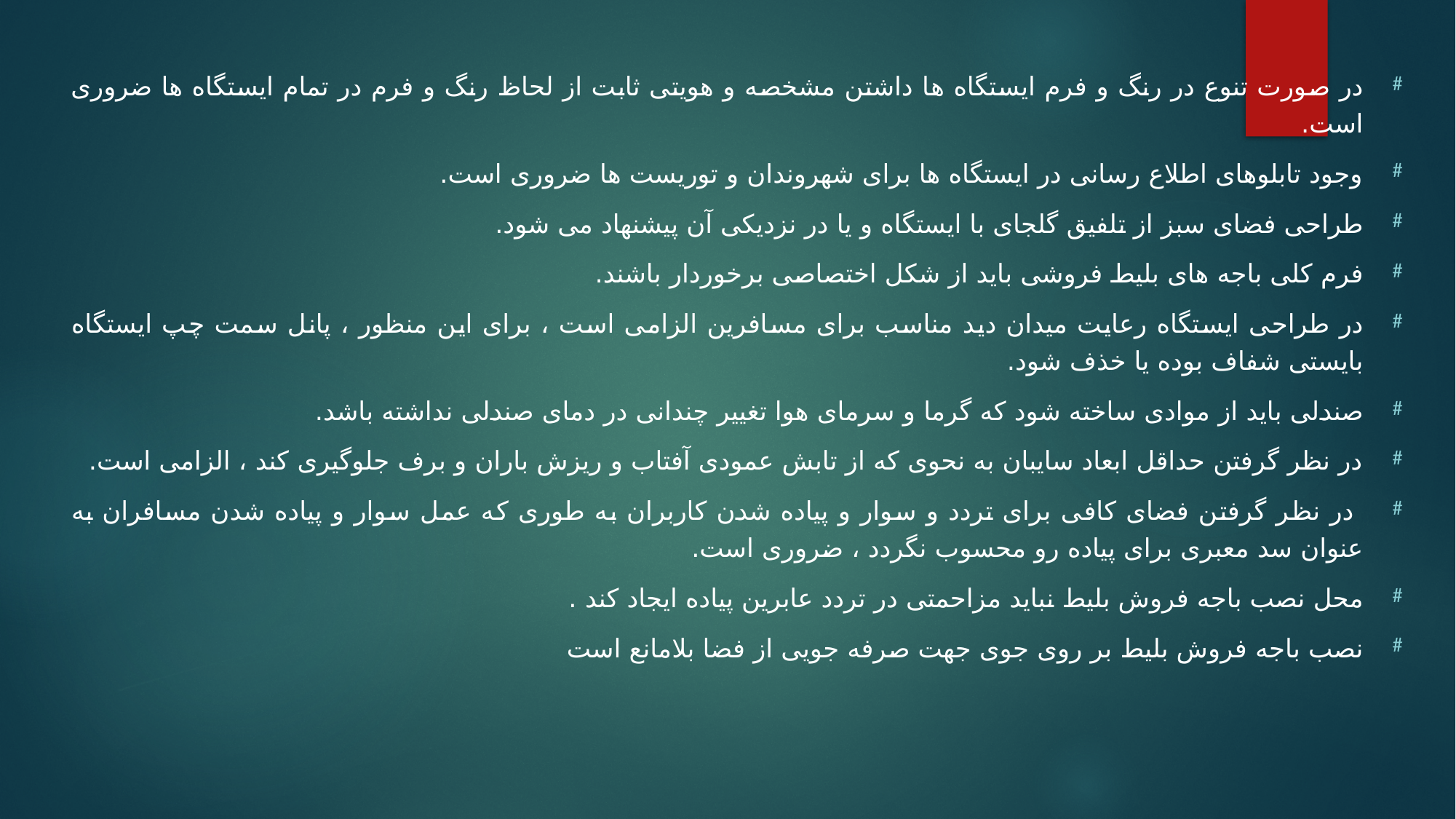

در صورت تنوع در رنگ و فرم ایستگاه ها داشتن مشخصه و هویتی ثابت از لحاظ رنگ و فرم در تمام ایستگاه ها ضروری است.
وجود تابلوهای اطلاع رسانی در ایستگاه ها برای شهروندان و توریست ها ضروری است.
طراحی فضای سبز از تلفیق گلجای با ایستگاه و یا در نزدیکی آن پیشنهاد می شود.
فرم کلی باجه های بلیط فروشی باید از شکل اختصاصی برخوردار باشند.
در طراحی ایستگاه رعایت میدان دید مناسب برای مسافرین الزامی است ، برای این منظور ، پانل سمت چپ ایستگاه بایستی شفاف بوده یا خذف شود.
صندلی باید از موادی ساخته شود که گرما و سرمای هوا تغییر چندانی در دمای صندلی نداشته باشد.
در نظر گرفتن حداقل ابعاد سایبان به نحوی که از تابش عمودی آفتاب و ریزش باران و برف جلوگیری کند ، الزامی است.
 در نظر گرفتن فضای کافی برای تردد و سوار و پیاده شدن کاربران به طوری که عمل سوار و پیاده شدن مسافران به عنوان سد معبری برای پیاده رو محسوب نگردد ، ضروری است.
محل نصب باجه فروش بلیط نباید مزاحمتی در تردد عابرین پیاده ایجاد کند .
نصب باجه فروش بلیط بر روی جوی جهت صرفه جویی از فضا بلامانع است